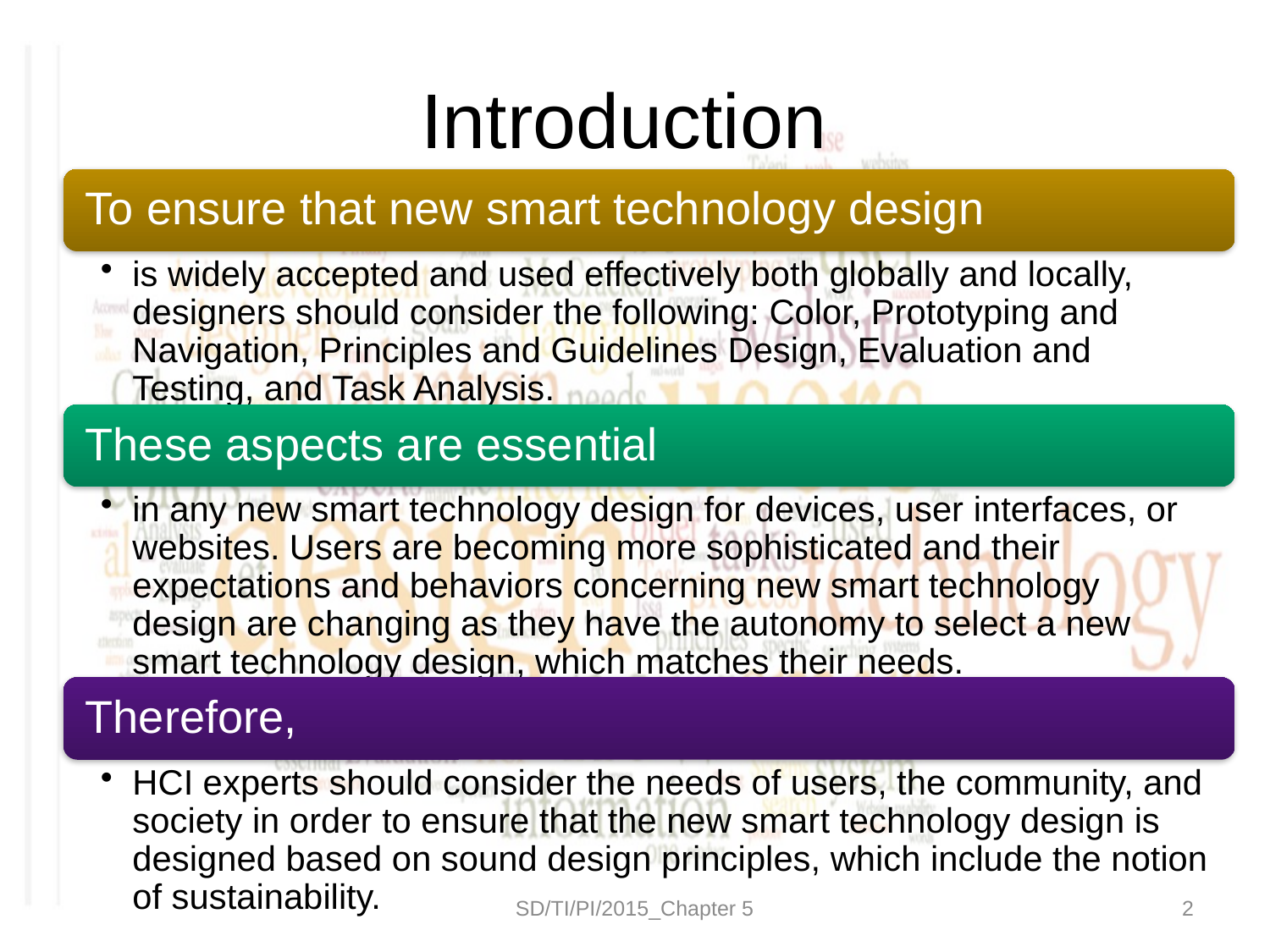

# Introduction
To ensure that new smart technology design
is widely accepted and used effectively both globally and locally, designers should consider the following: Color, Prototyping and Navigation, Principles and Guidelines Design, Evaluation and Testing, and Task Analysis.
These aspects are essential
in any new smart technology design for devices, user interfaces, or websites. Users are becoming more sophisticated and their expectations and behaviors concerning new smart technology design are changing as they have the autonomy to select a new smart technology design, which matches their needs.
Therefore,
HCI experts should consider the needs of users, the community, and society in order to ensure that the new smart technology design is designed based on sound design principles, which include the notion of sustainability.
SD/TI/PI/2015_Chapter 5
2